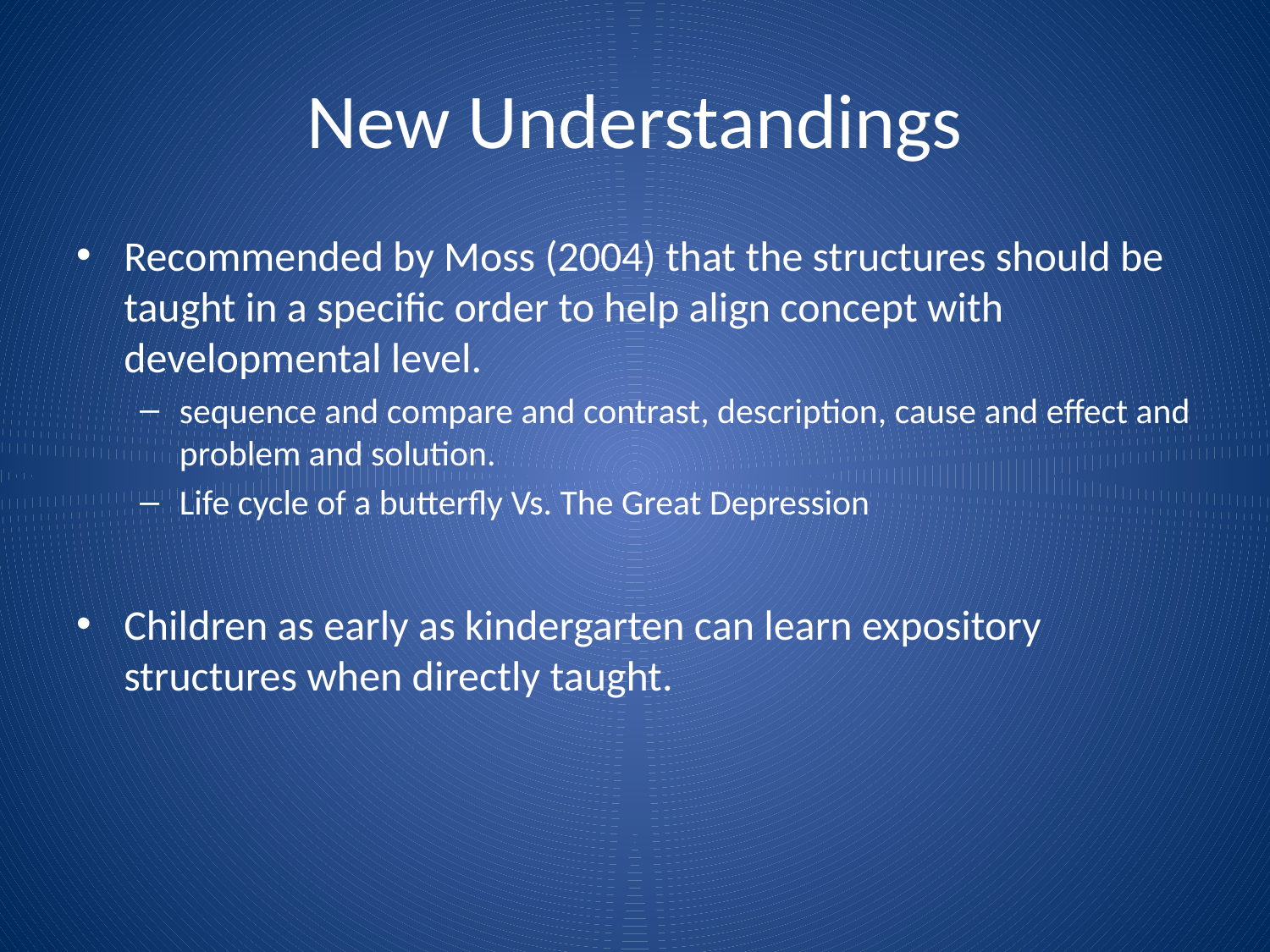

# New Understandings
Recommended by Moss (2004) that the structures should be taught in a specific order to help align concept with developmental level.
sequence and compare and contrast, description, cause and effect and problem and solution.
Life cycle of a butterfly Vs. The Great Depression

Children as early as kindergarten can learn expository structures when directly taught.